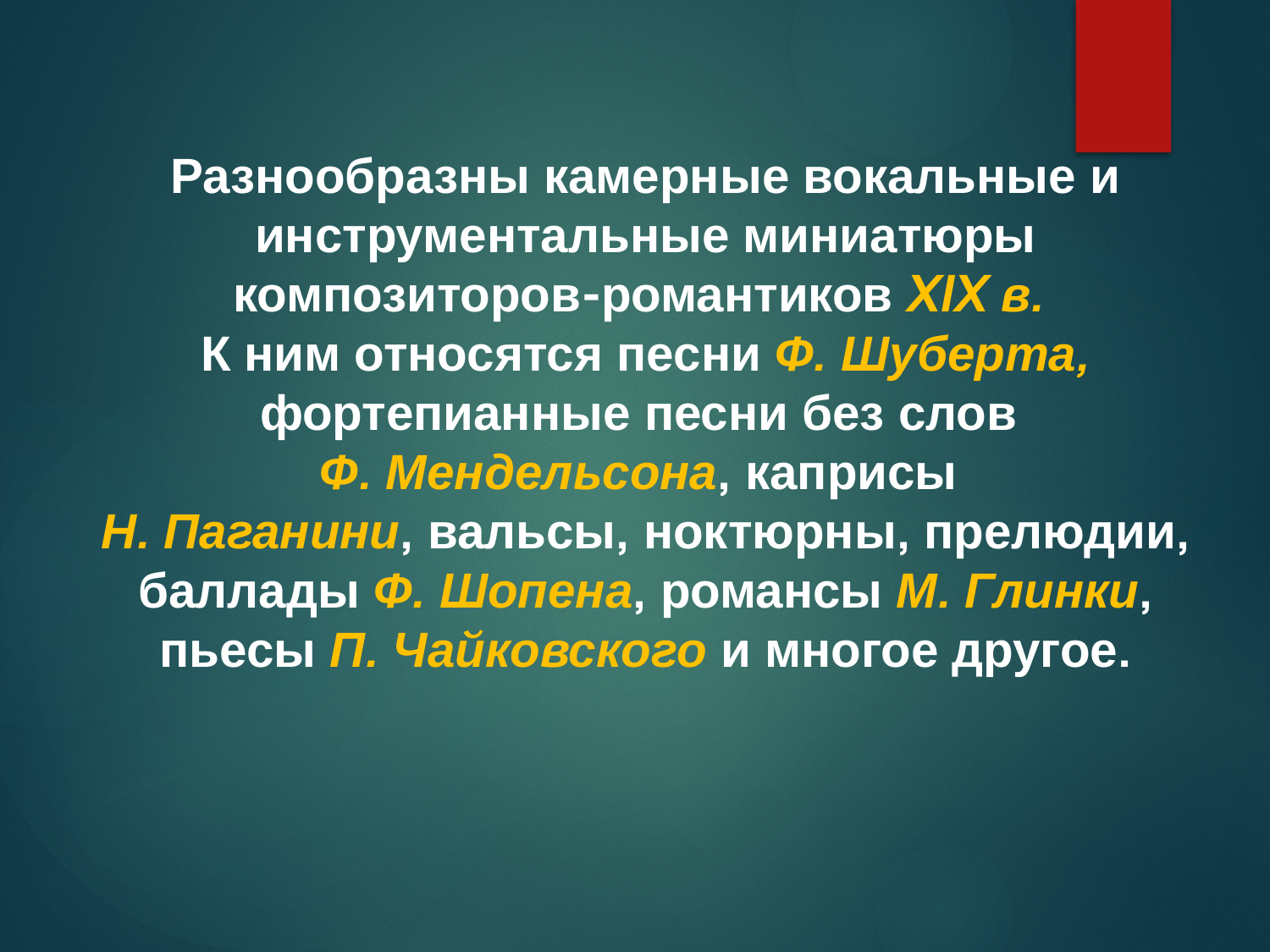

Разнообразны камерные вокальные и инструментальные миниатюры композиторов-романтиков XIX в.
К ним относятся песни Ф. Шуберта, фортепианные песни без слов
Ф. Мендельсона, каприсы
Н. Паганини, вальсы, ноктюрны, прелюдии, баллады Ф. Шопена, романсы М. Глинки, пьесы П. Чайковского и многое другое.